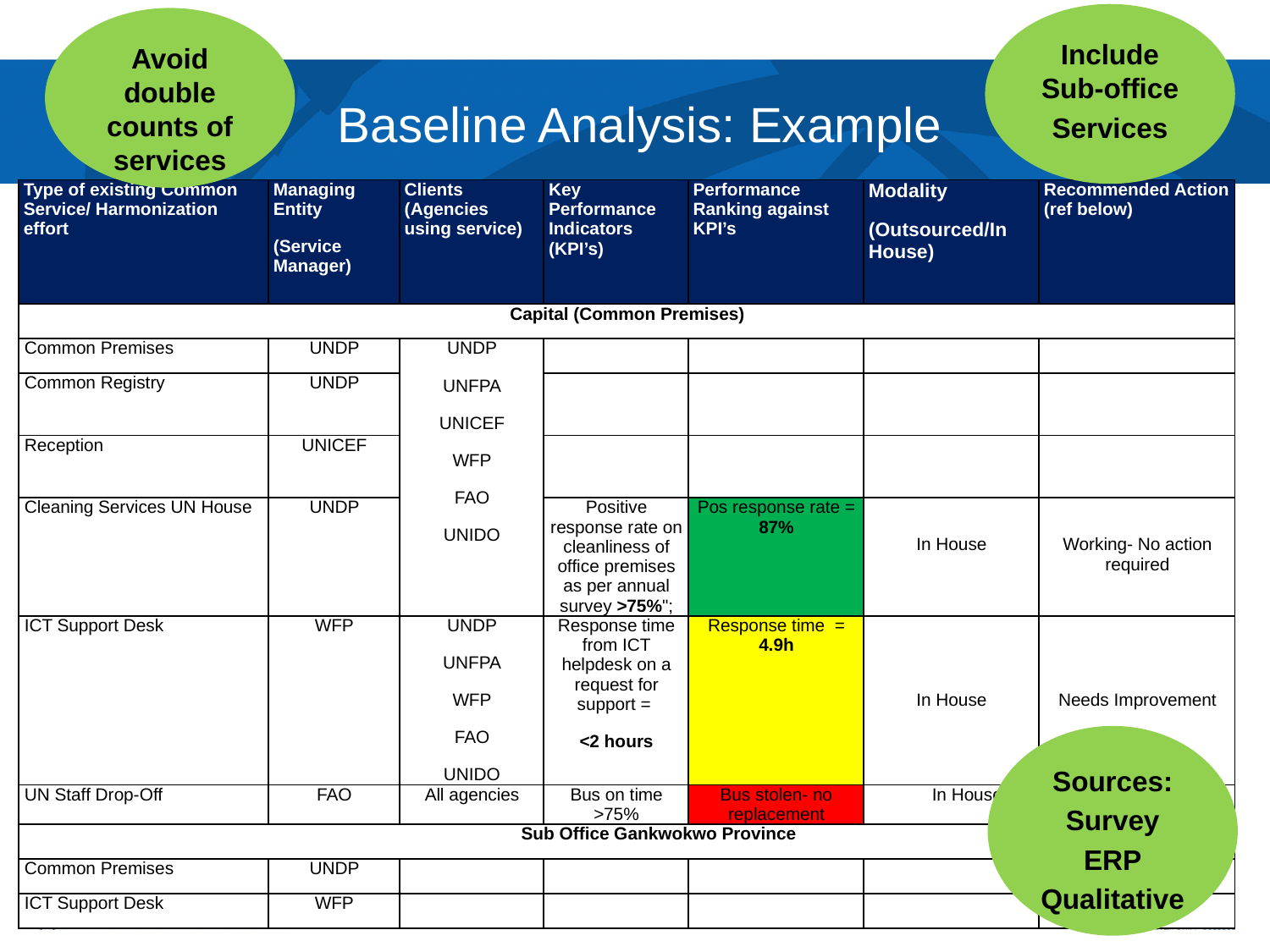

Include Sub-office
Services
Avoid double counts of services
# Baseline Analysis: Example
| Type of existing Common Service/ Harmonization effort | Managing Entity (Service Manager) | Clients (Agencies using service) | Key Performance Indicators (KPI’s) | Performance Ranking against KPI’s | Modality (Outsourced/In House) | Recommended Action (ref below) |
| --- | --- | --- | --- | --- | --- | --- |
| Capital (Common Premises) |  |  |  |  |  |  |
| Common Premises | UNDP | UNDP UNFPA UNICEF WFP FAO UNIDO |  |  |  |  |
| Common Registry | UNDP |  |  |  |  |  |
| Reception | UNICEF |  |  |  |  |  |
| Cleaning Services UN House | UNDP |  | Positive response rate on cleanliness of office premises as per annual survey >75%"; | Pos response rate = 87% | In House | Working- No action required |
| ICT Support Desk | WFP | UNDP UNFPA WFP FAO UNIDO | Response time from ICT helpdesk on a request for support = <2 hours | Response time = 4.9h | In House | Needs Improvement |
| UN Staff Drop-Off | FAO | All agencies | Bus on time >75% | Bus stolen- no replacement | In House | Needs Improvement |
| Sub Office Gankwokwo Province |  |  |  |  |  |  |
| Common Premises | UNDP |  |  |  |  |  |
| ICT Support Desk | WFP |  |  |  |  |  |
Sources:
Survey
ERP
Qualitative